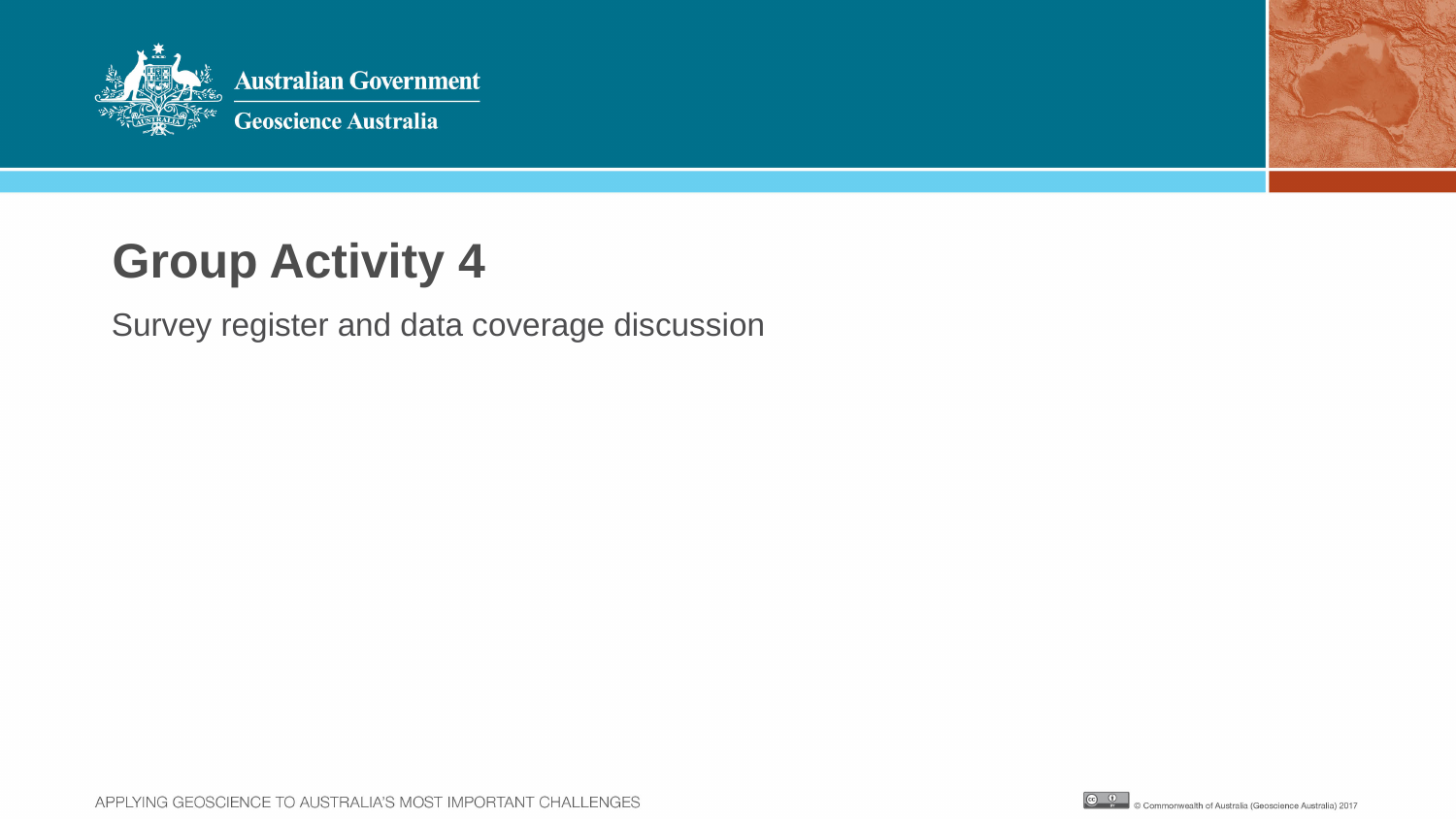

# Group Activity 4
Survey register and data coverage discussion